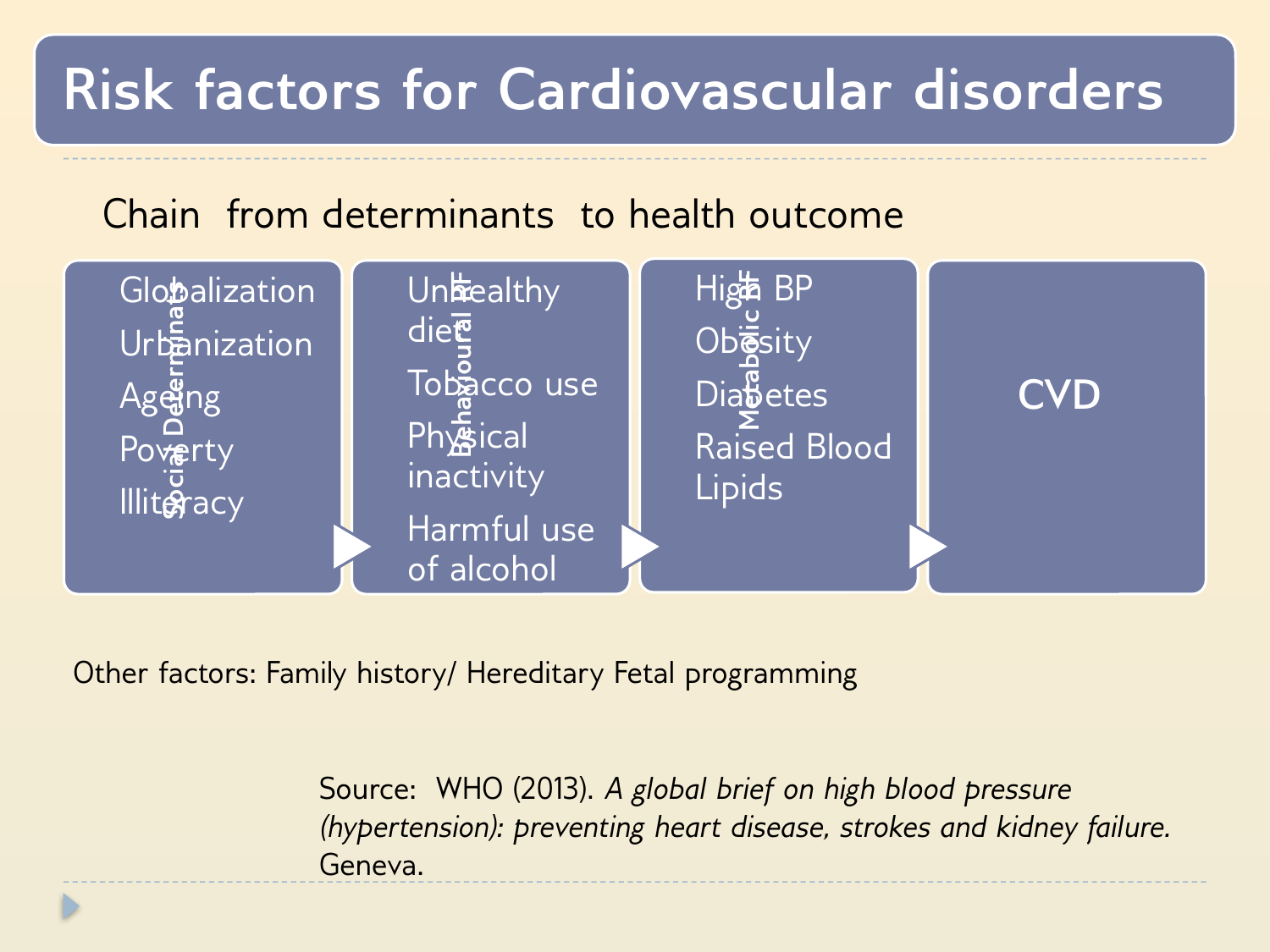

Risk factors for Cardiovascular disorders
Social Determinats
Globalization
Urbanization
Ageing
Poverty
Illiteracy
Behavioural RF
Unhealthy diet
Tobacco use
Physical inactivity
Harmful use of alcohol
Metabolic RF
High BP
Obesity
Diabetes
Raised Blood Lipids

Chain  from determinants  to health outcome
CVD
Other factors: Family history/ Hereditary Fetal programming
Source:  WHO (2013). A global brief on high blood pressure (hypertension): preventing heart disease, strokes and kidney failure. Geneva.